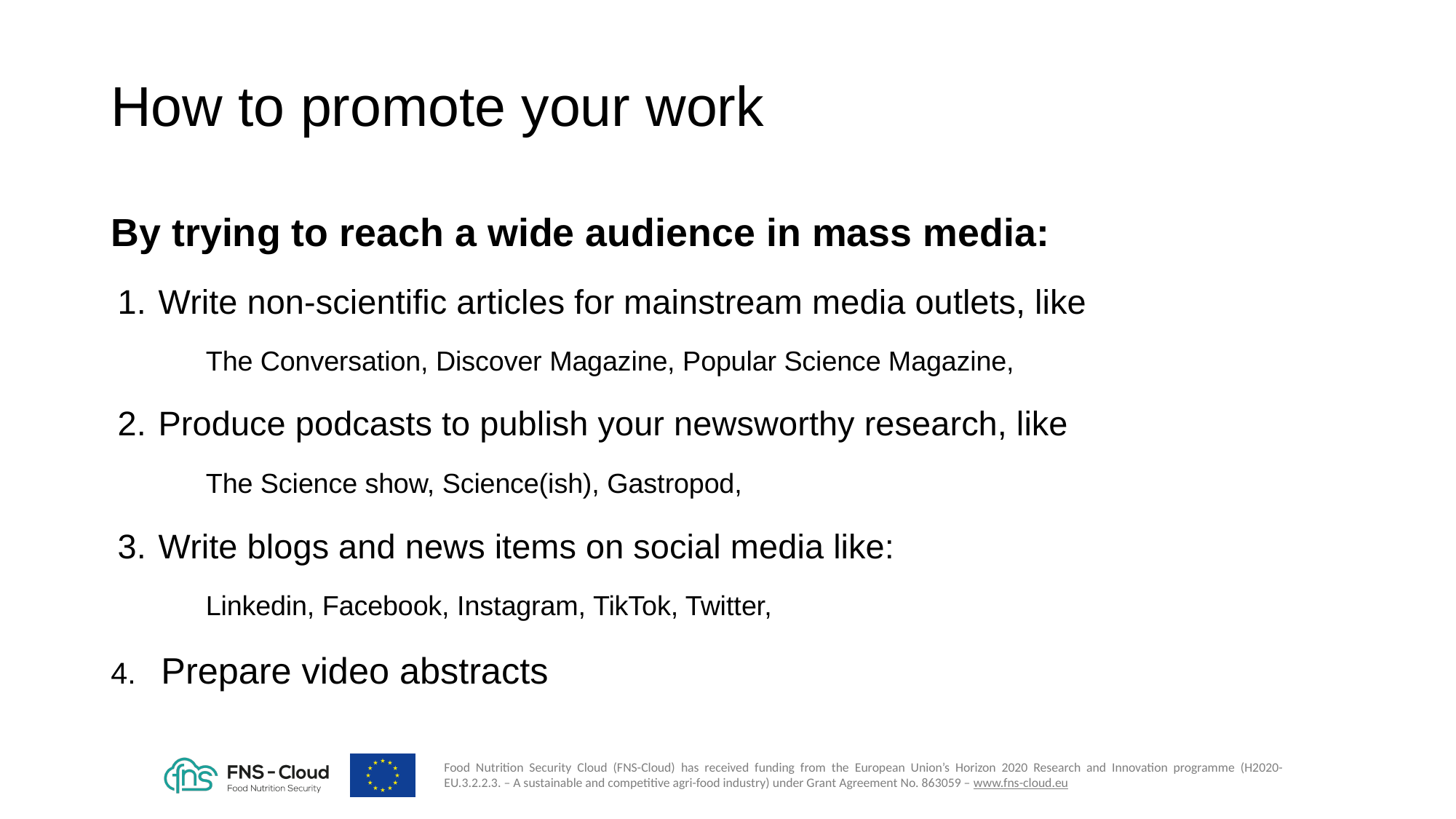

# How to promote your work
By trying to reach a wide audience in mass media:
Write non-scientific articles for mainstream media outlets, like
The Conversation, Discover Magazine, Popular Science Magazine,
Produce podcasts to publish your newsworthy research, like
The Science show, Science(ish), Gastropod,
Write blogs and news items on social media like:
Linkedin, Facebook, Instagram, TikTok, Twitter,
4.   Prepare video abstracts